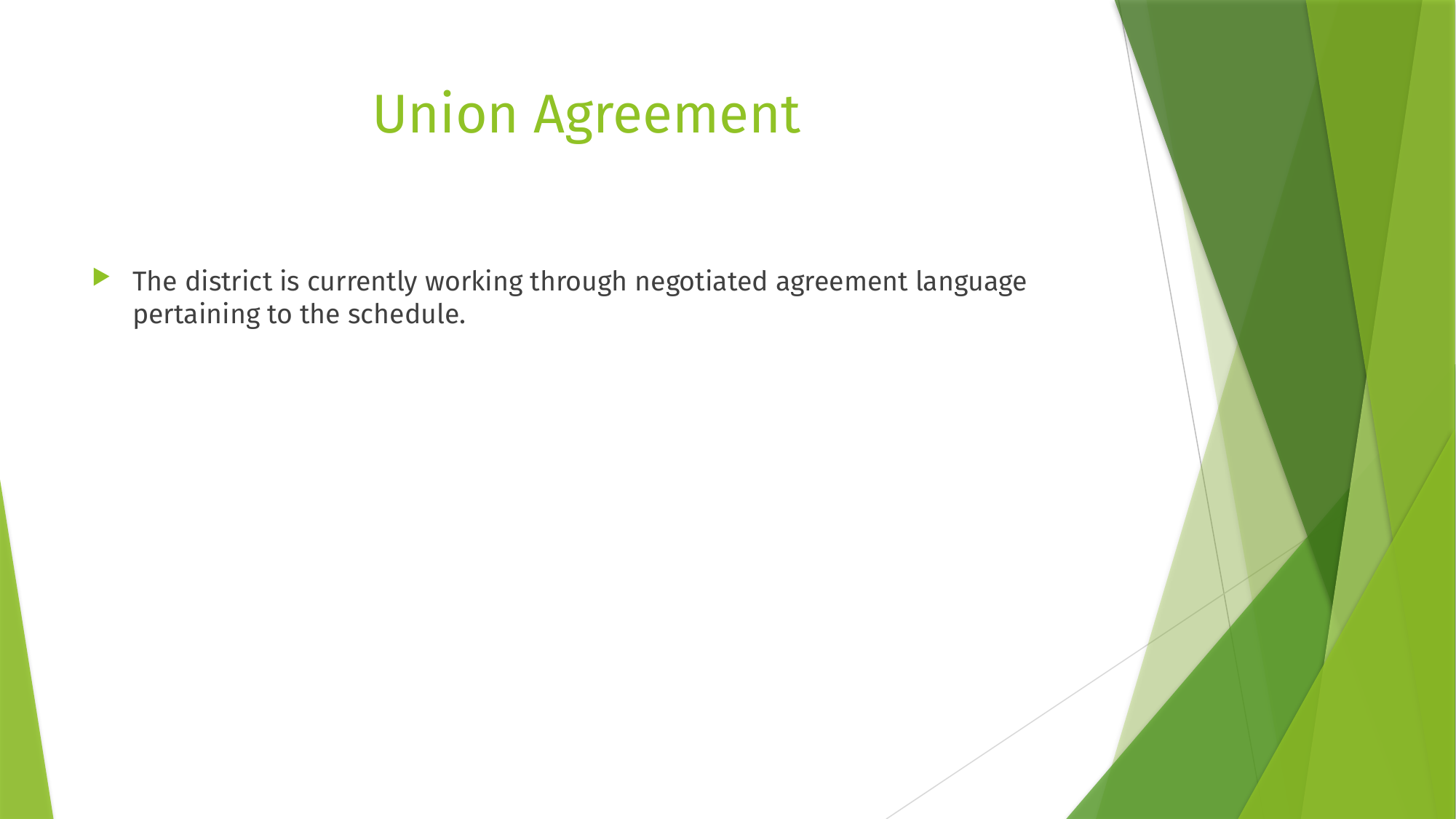

# Union Agreement
The district is currently working through negotiated agreement language pertaining to the schedule.